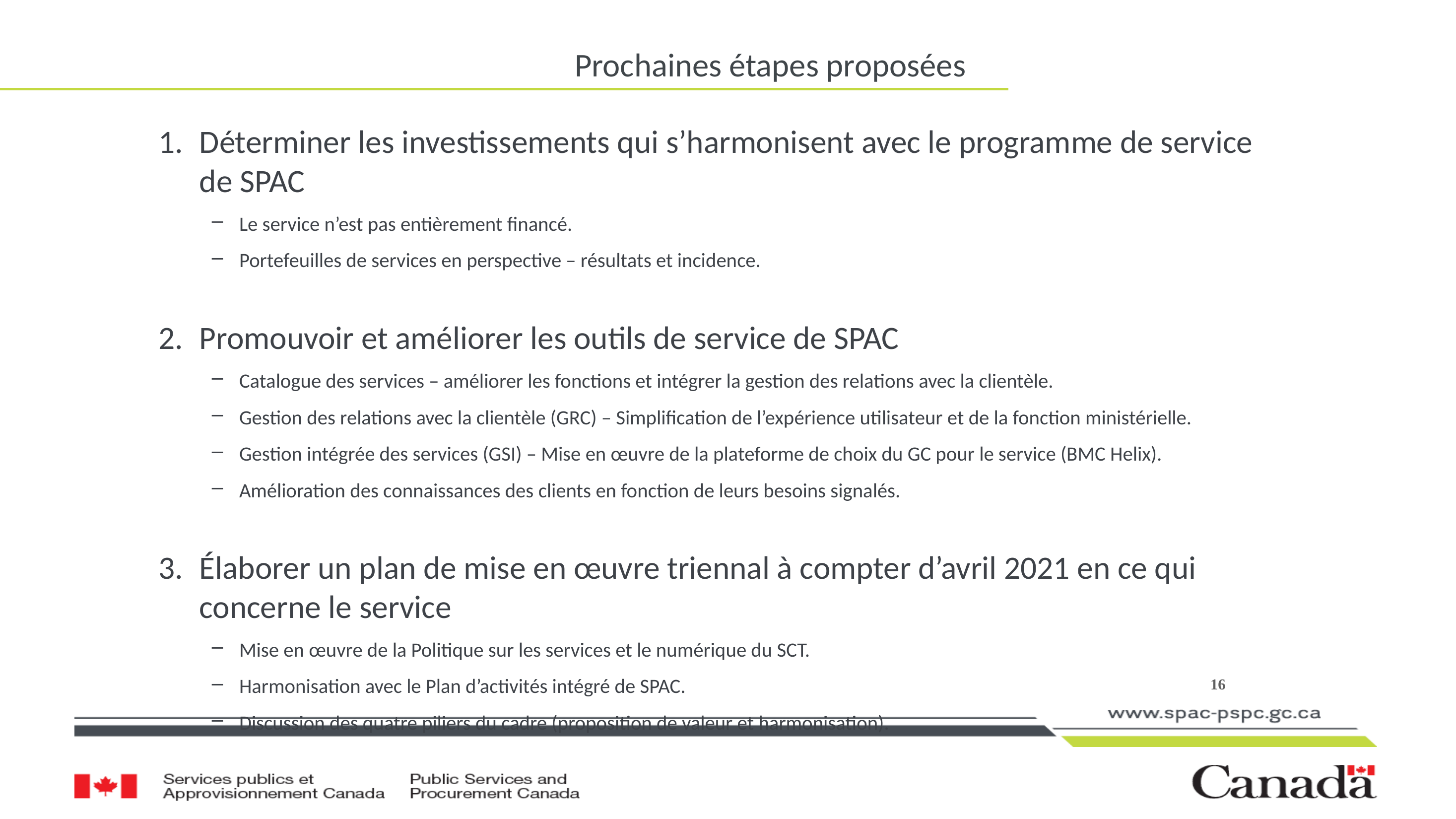

# Prochaines étapes proposées
Déterminer les investissements qui s’harmonisent avec le programme de service de SPAC
Le service n’est pas entièrement financé.
Portefeuilles de services en perspective – résultats et incidence.

Promouvoir et améliorer les outils de service de SPAC
Catalogue des services – améliorer les fonctions et intégrer la gestion des relations avec la clientèle.
Gestion des relations avec la clientèle (GRC) – Simplification de l’expérience utilisateur et de la fonction ministérielle.
Gestion intégrée des services (GSI) – Mise en œuvre de la plateforme de choix du GC pour le service (BMC Helix).
Amélioration des connaissances des clients en fonction de leurs besoins signalés.

Élaborer un plan de mise en œuvre triennal à compter d’avril 2021 en ce qui concerne le service
Mise en œuvre de la Politique sur les services et le numérique du SCT.
Harmonisation avec le Plan d’activités intégré de SPAC.
Discussion des quatre piliers du cadre (proposition de valeur et harmonisation).